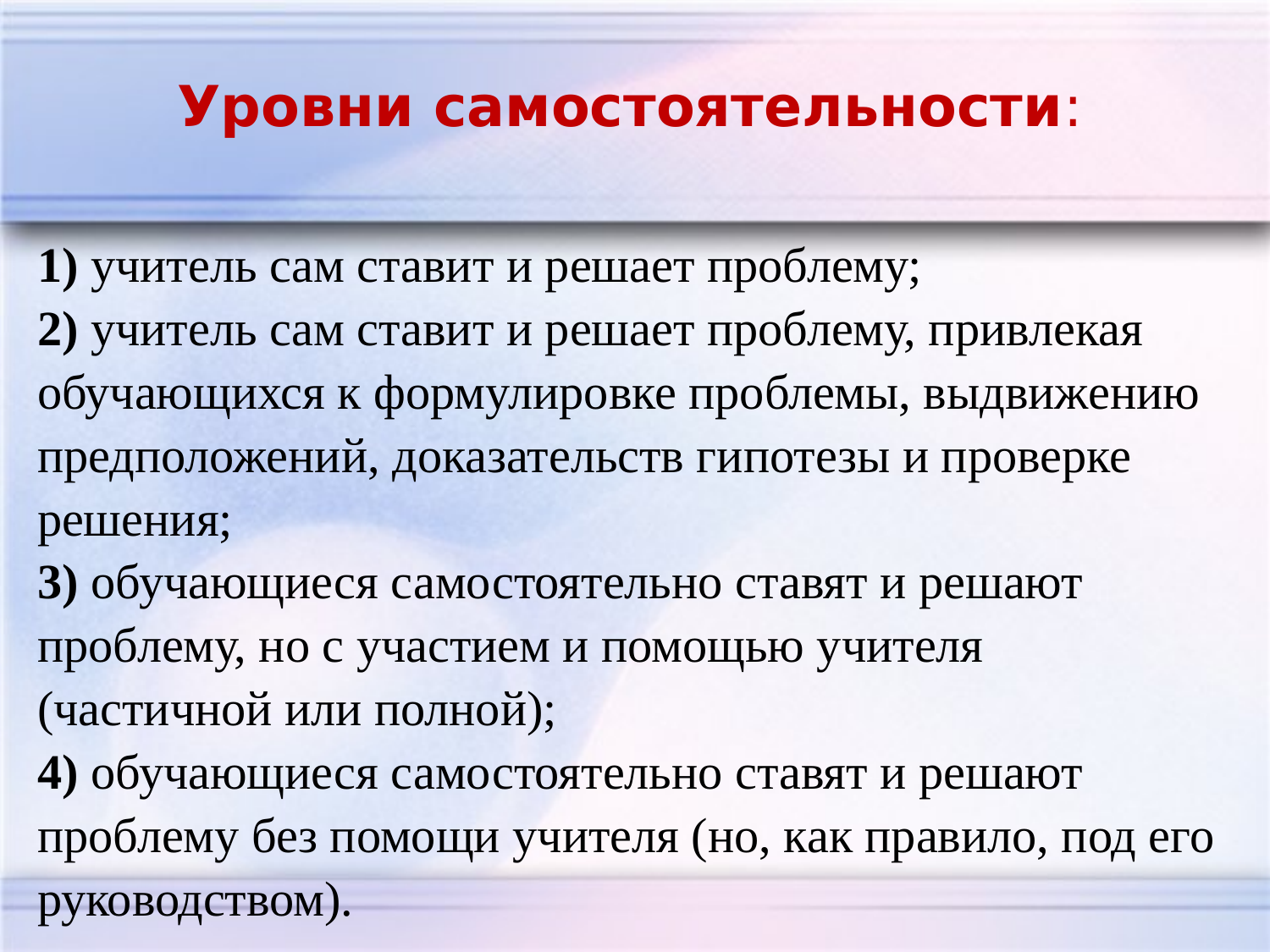

Уровни самостоятельности:
1) учитель сам ставит и решает проблему;
2) учитель сам ставит и решает проблему, привлекая обучающихся к формулировке проблемы, выдвижению предположений, доказательств гипотезы и проверке решения;
3) обучающиеся самостоятельно ставят и решают проблему, но с участием и помощью учителя (частичной или полной);
4) обучающиеся самостоятельно ставят и решают проблему без помощи учителя (но, как правило, под его руководством).